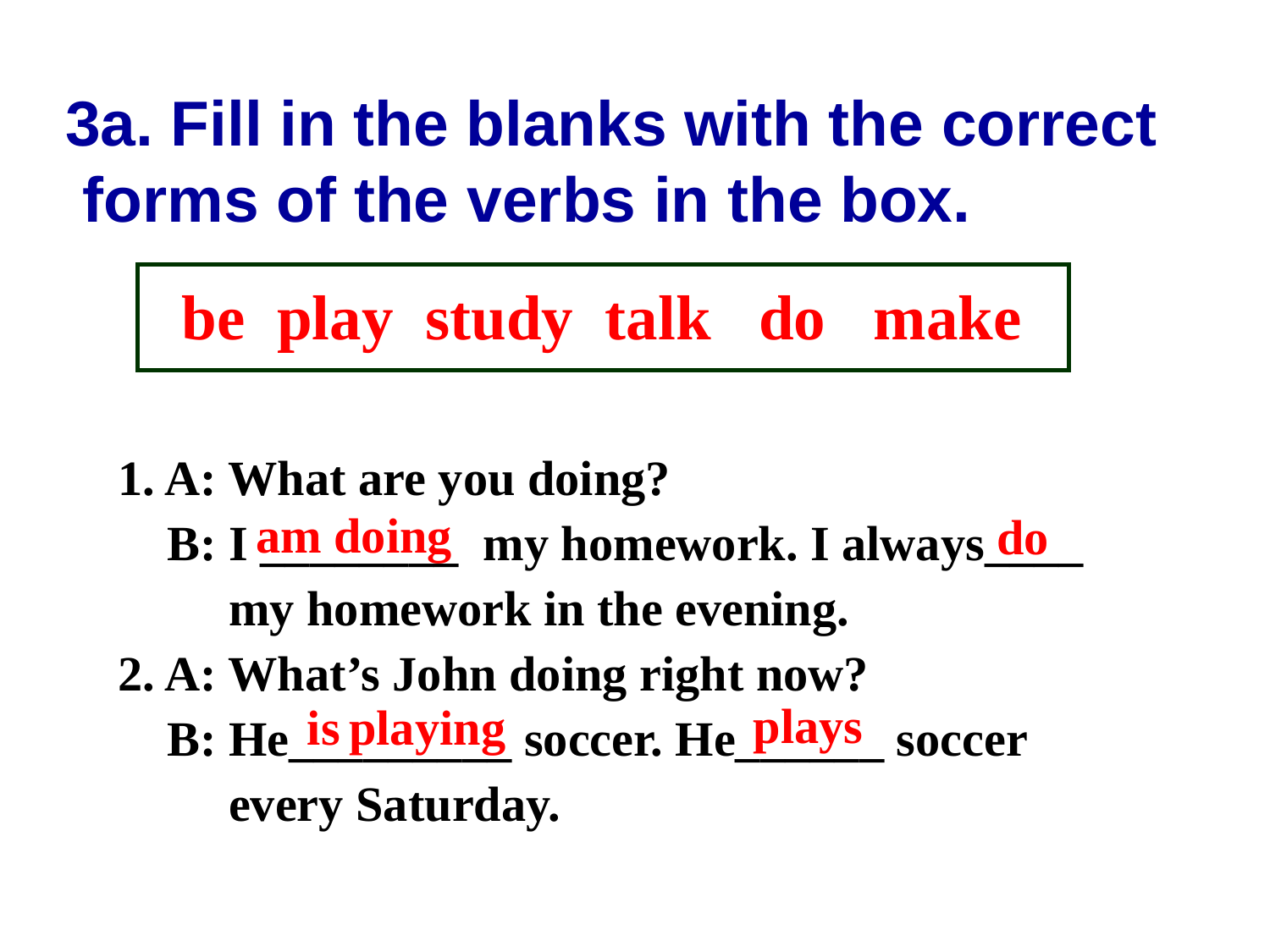

3a. Fill in the blanks with the correct
 forms of the verbs in the box.

be  play  study  talk   do   make
1. A: What are you doing?
    B: I ________  my homework. I always____
         my homework in the evening.
2. A: What’s John doing right now?
    B: He_________ soccer. He______ soccer
         every Saturday.
am doing
do
plays
is playing